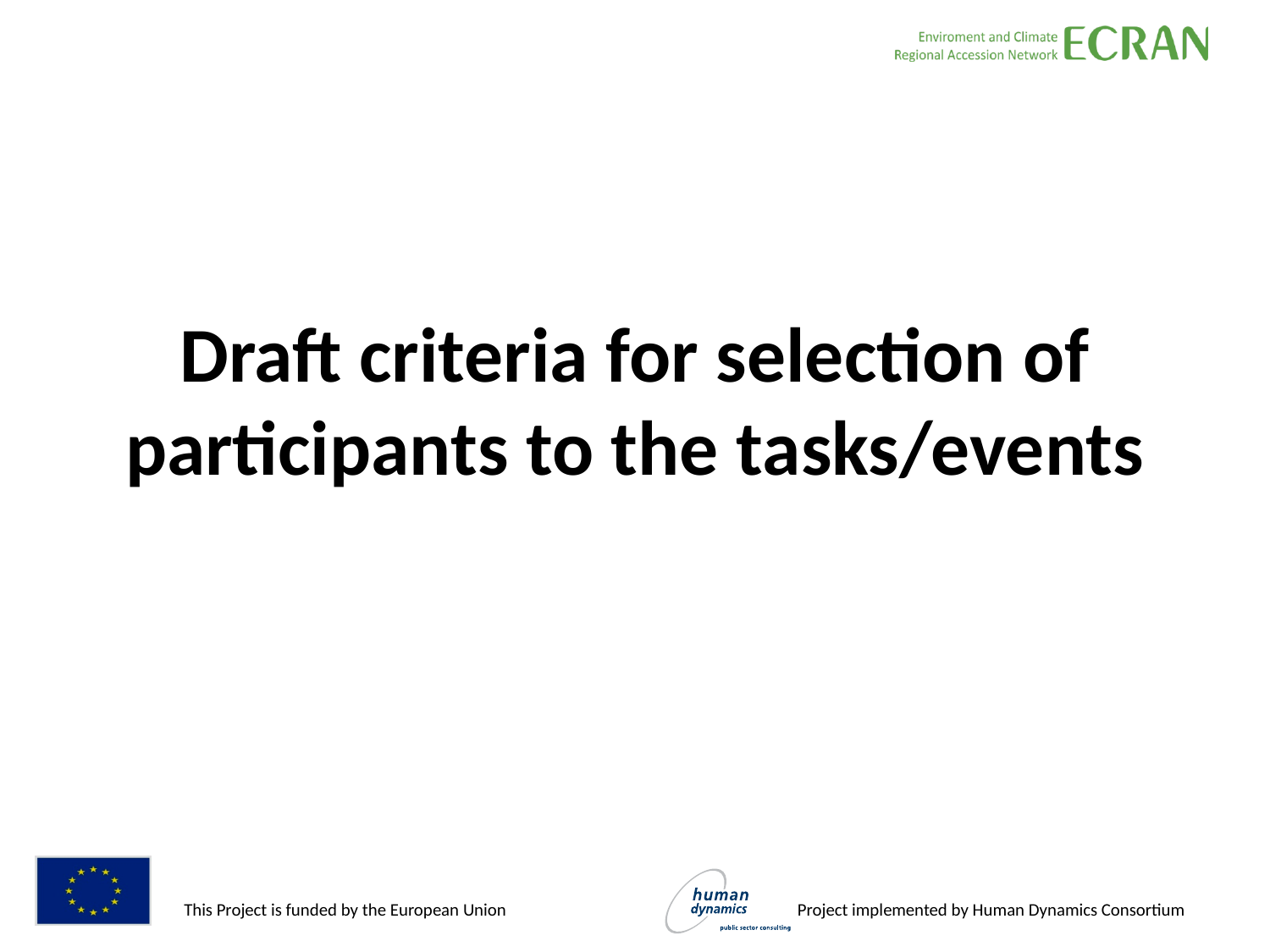

# Draft criteria for selection of participants to the tasks/events